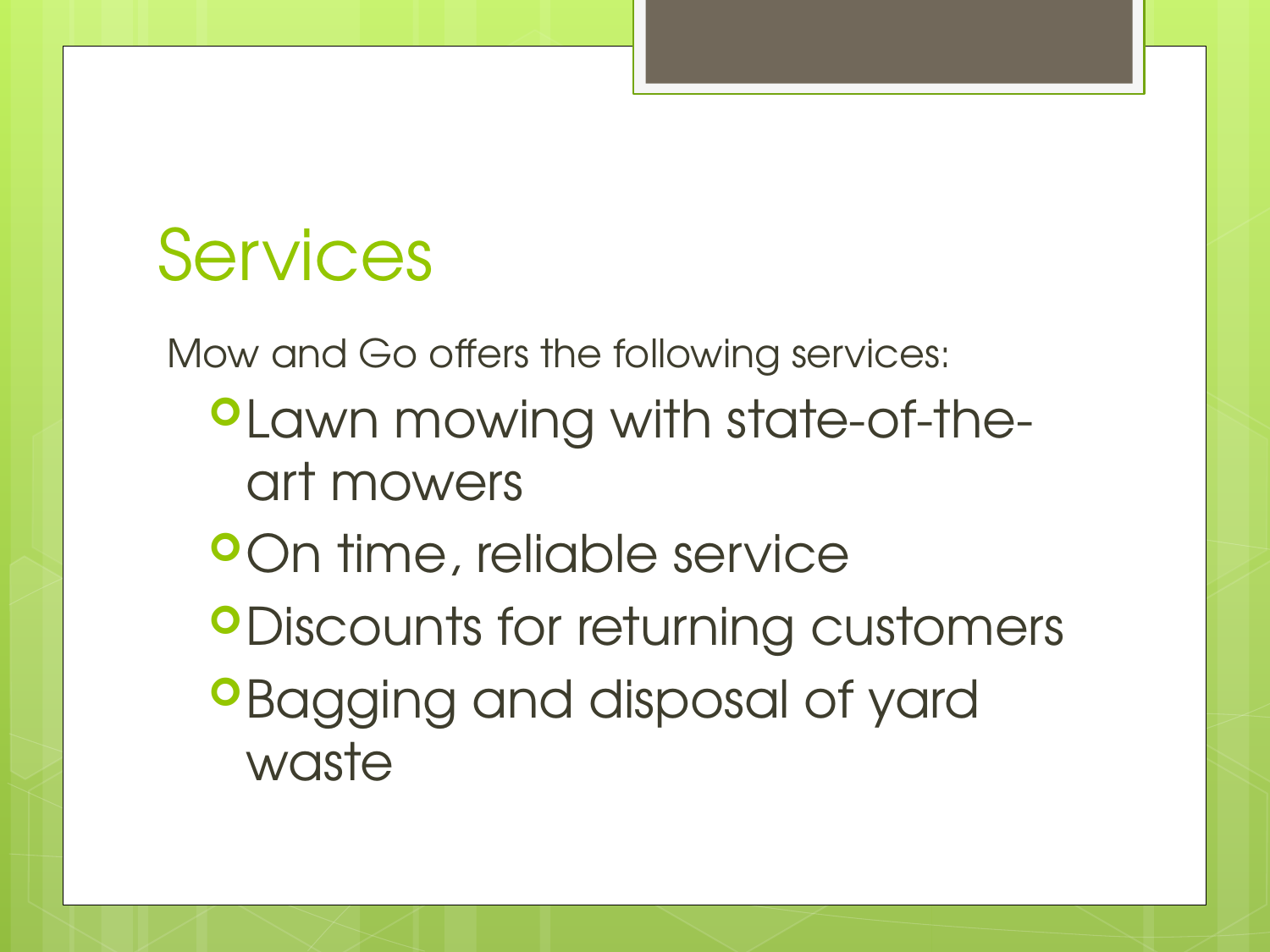

# Services
Mow and Go offers the following services:
Lawn mowing with state-of-the-art mowers
On time, reliable service
Discounts for returning customers
Bagging and disposal of yard waste